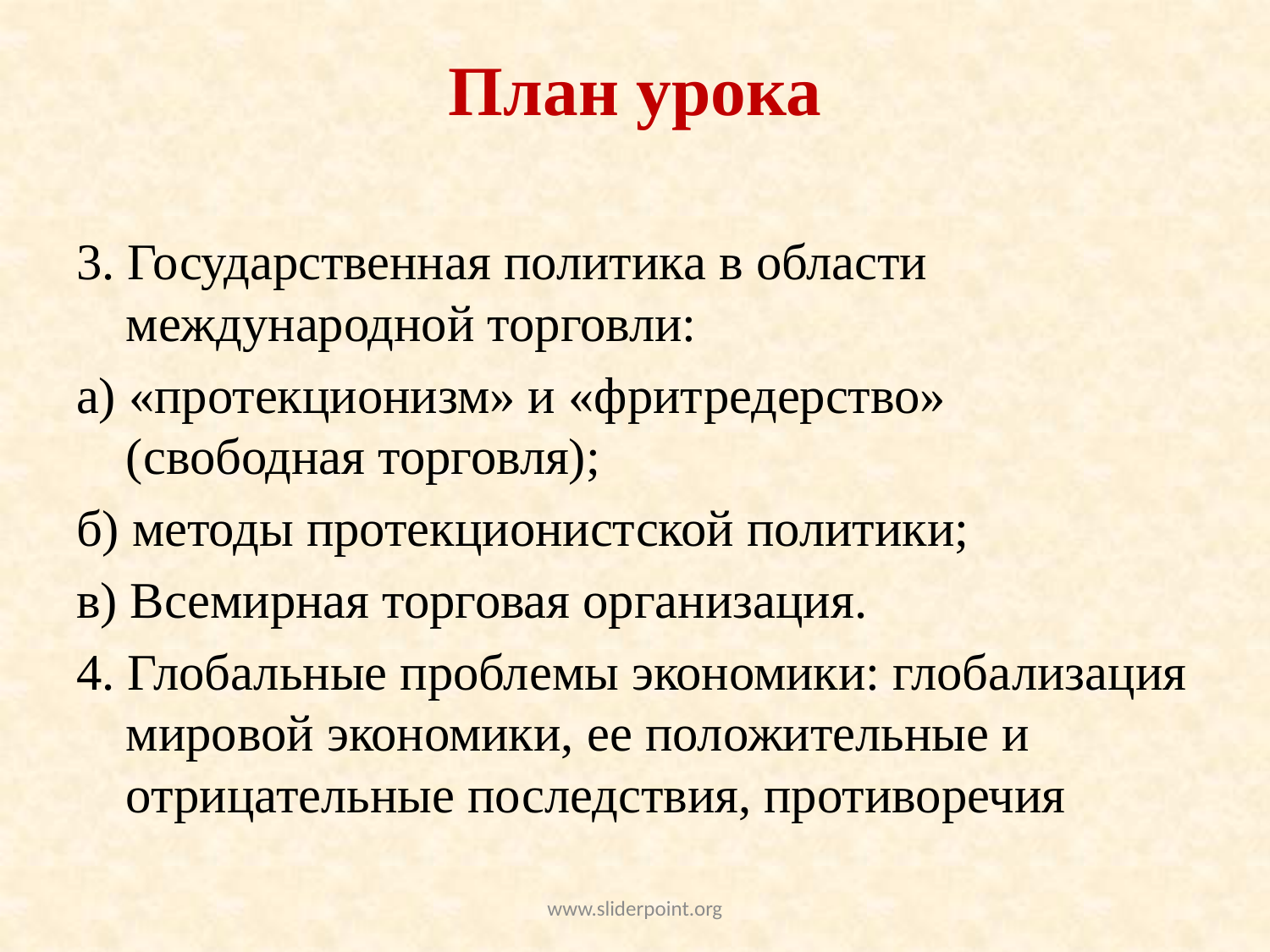

# План урока
3. Государственная политика в области международной торговли:
а) «протекционизм» и «фритредерство» (свободная торговля);
б) методы протекционистской политики;
в) Всемирная торговая организация.
4. Глобальные проблемы экономики: глобализация мировой экономики, ее положительные и отрицательные последствия, противоречия

www.sliderpoint.org